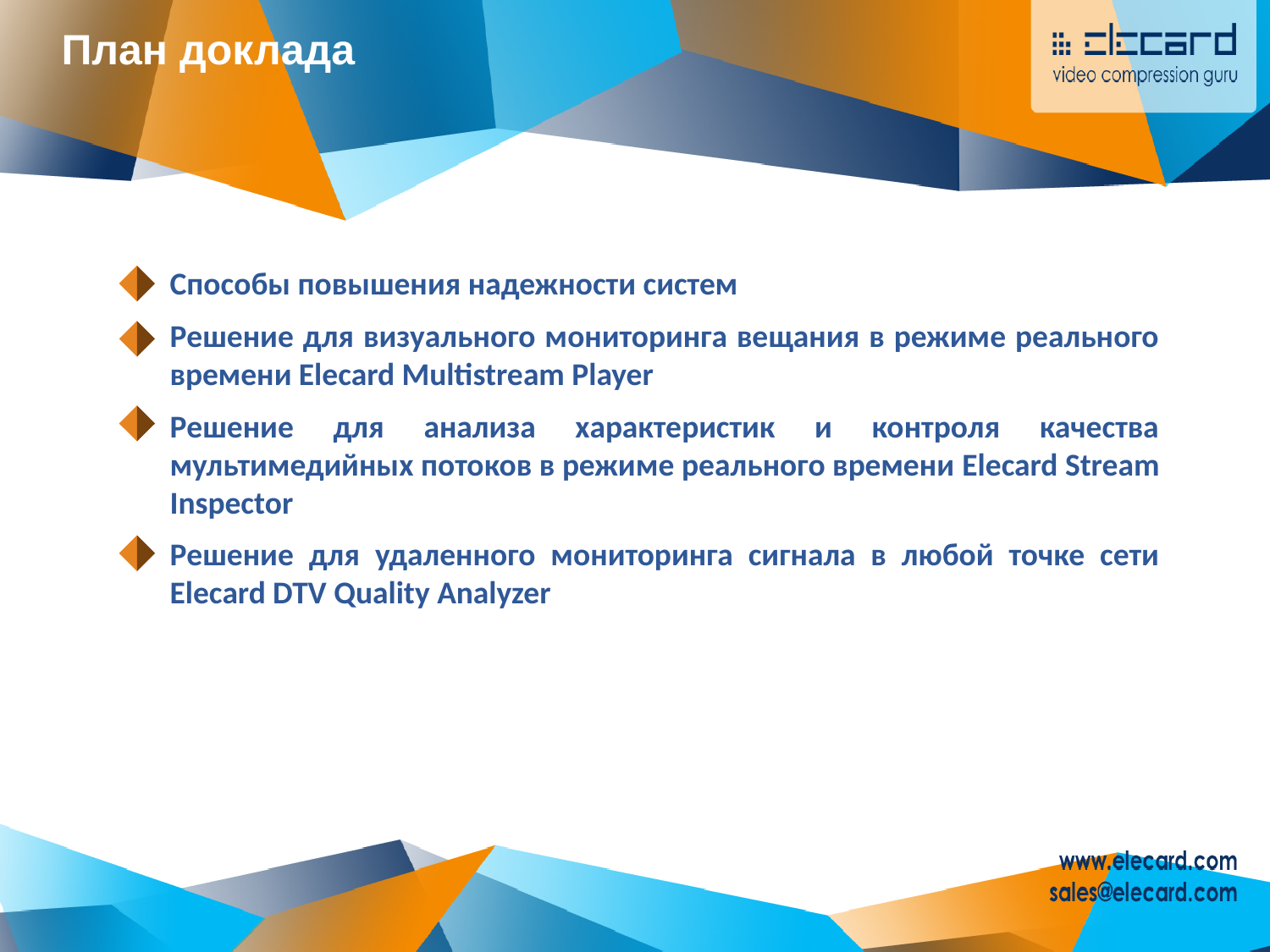

План доклада
Способы повышения надежности систем
Решение для визуального мониторинга вещания в режиме реального времени Elecard Multistream Player
Решение для анализа характеристик и контроля качества мультимедийных потоков в режиме реального времени Elecard Stream Inspector
Решение для удаленного мониторинга сигнала в любой точке сети Elecard DTV Quality Analyzer